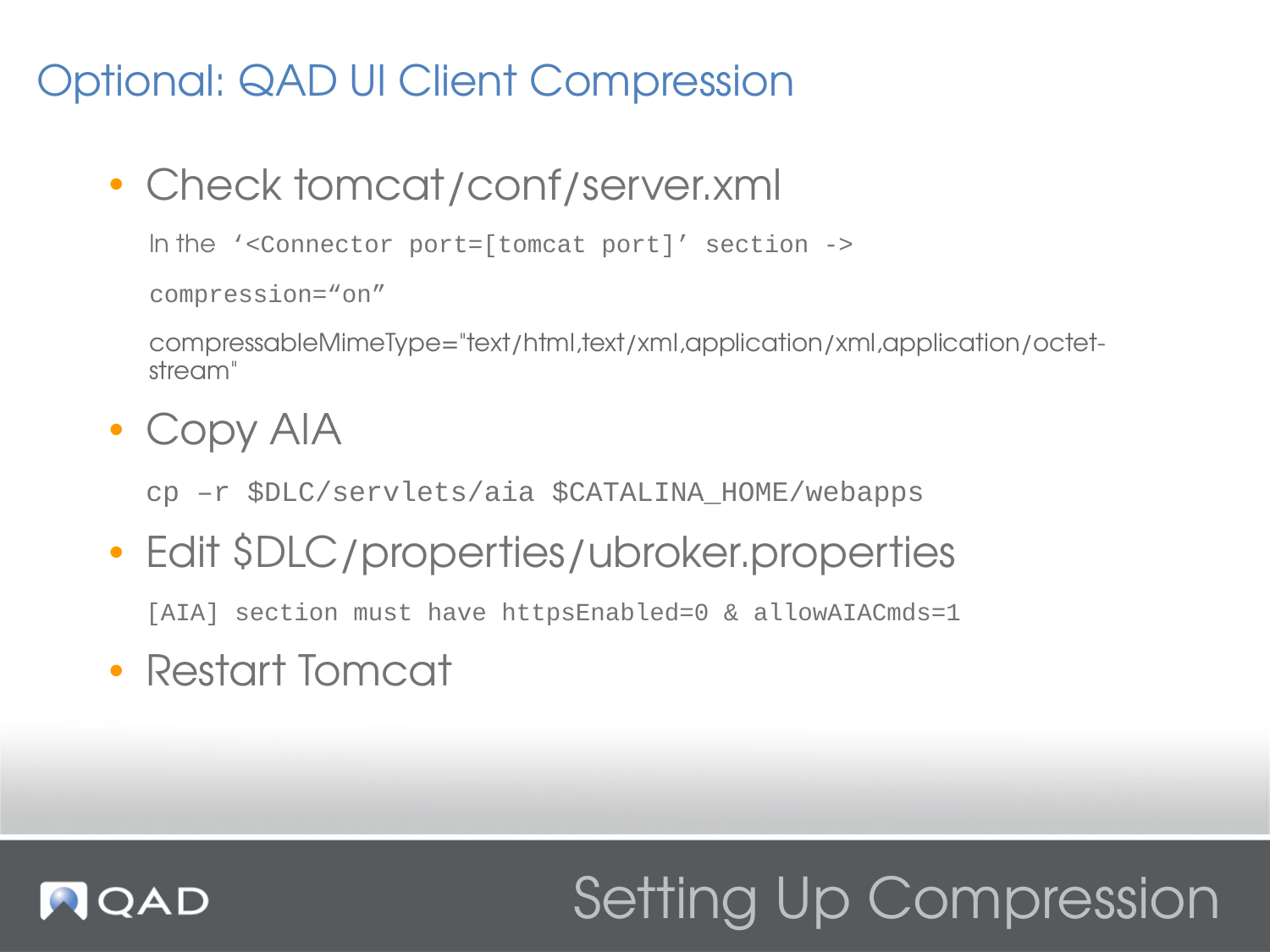

Optional: QAD UI Client Compression
Check tomcat/conf/server.xml
In the ‘<Connector port=[tomcat port]’ section ->
compression=“on”
compressableMimeType="text/html,text/xml,application/xml,application/octet-stream"
Copy AIA
cp –r $DLC/servlets/aia $CATALINA_HOME/webapps
Edit $DLC/properties/ubroker.properties
[AIA] section must have httpsEnabled=0 & allowAIACmds=1
Restart Tomcat

# Setting Up Compression